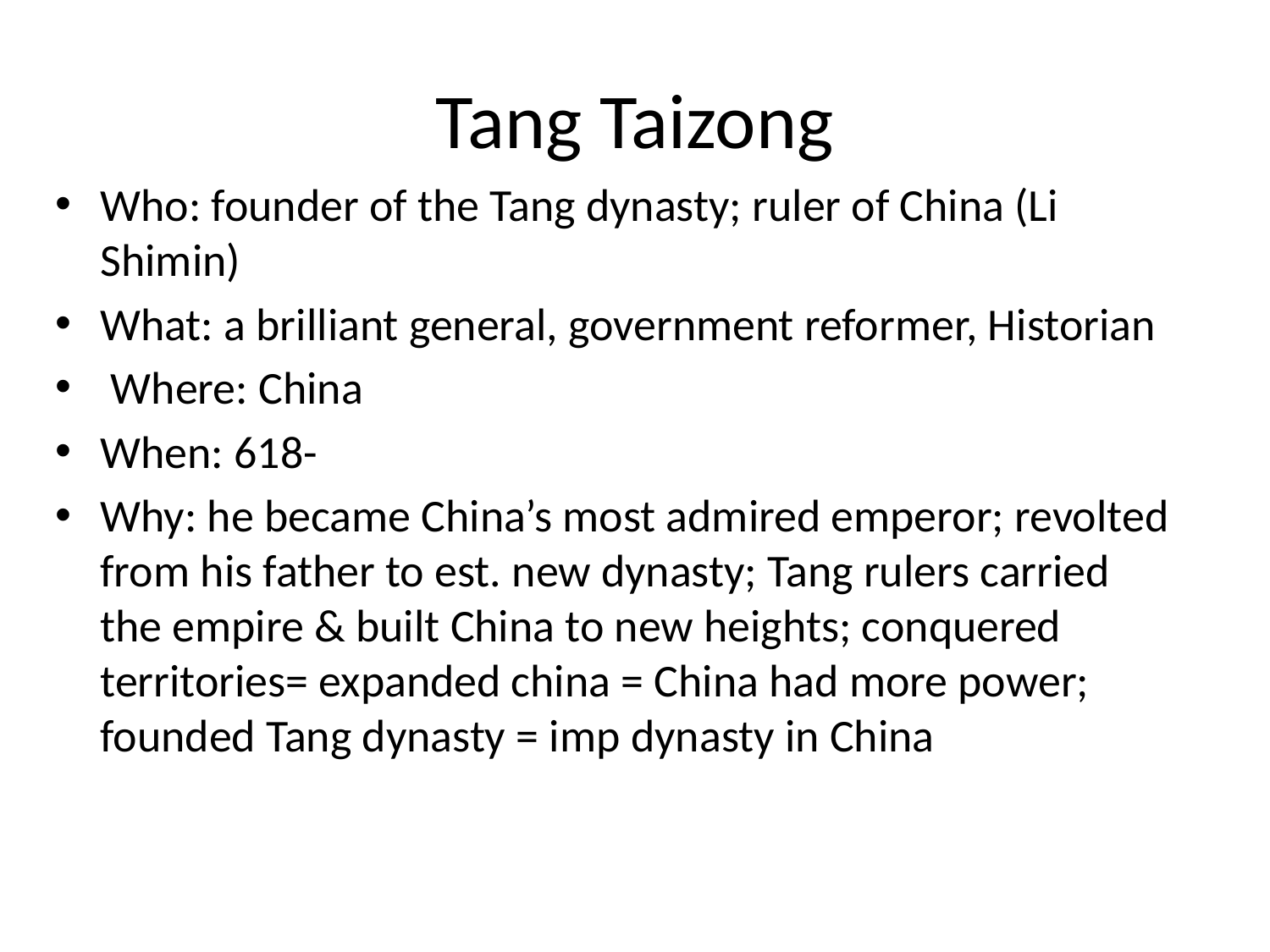

# Tang Taizong
Who: founder of the Tang dynasty; ruler of China (Li Shimin)
What: a brilliant general, government reformer, Historian
 Where: China
When: 618-
Why: he became China’s most admired emperor; revolted from his father to est. new dynasty; Tang rulers carried the empire & built China to new heights; conquered territories= expanded china = China had more power; founded Tang dynasty = imp dynasty in China